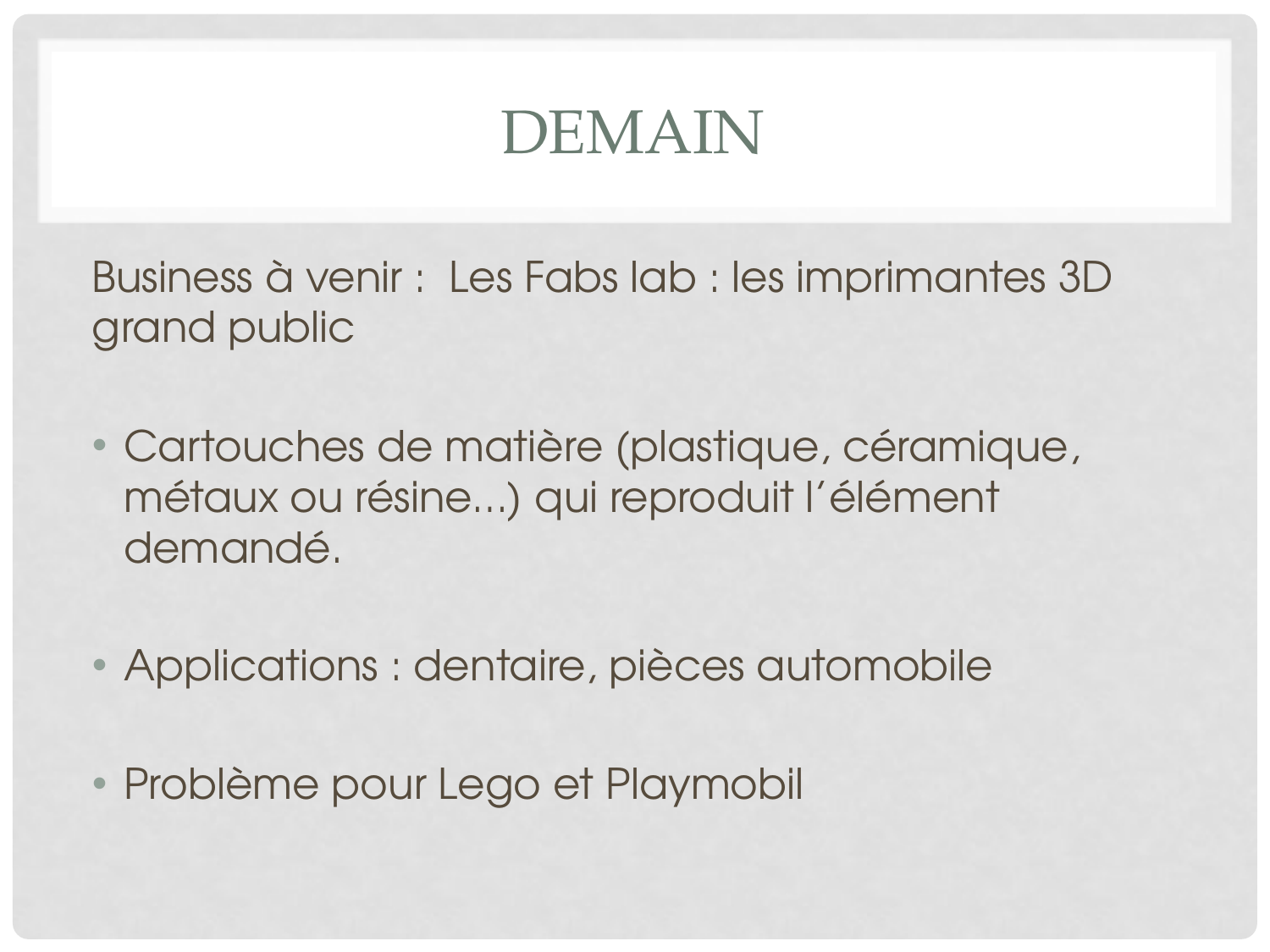

# demain
Business à venir :  Les Fabs lab : les imprimantes 3D grand public

Cartouches de matière (plastique, céramique, métaux ou résine…) qui reproduit l’élément demandé.

Applications : dentaire, pièces automobile

Problème pour Lego et Playmobil